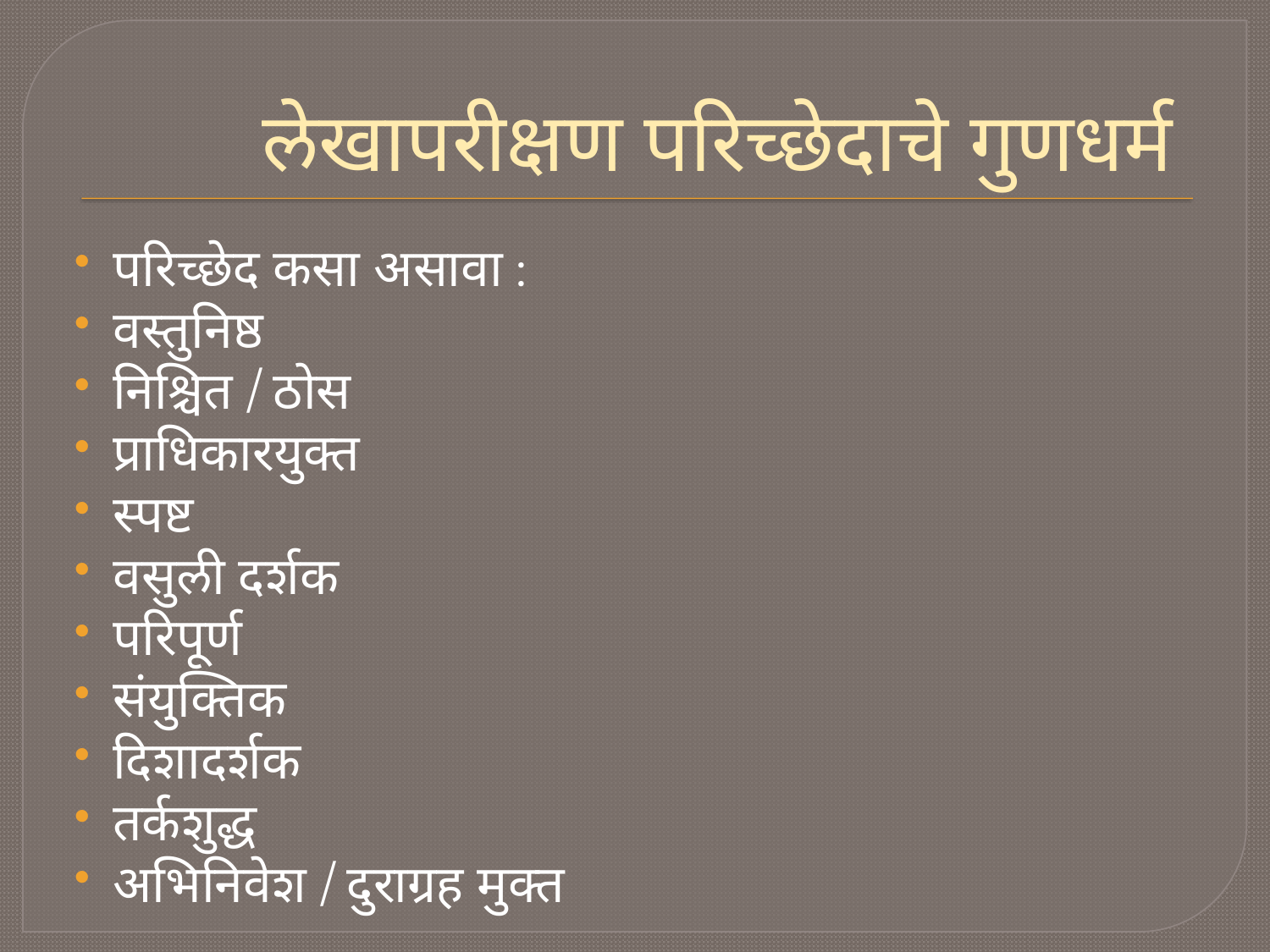

# लेखापरीक्षण परिच्छेदाचे गुणधर्म
परिच्छेद कसा असावा :
वस्तुनिष्ठ
निश्चित / ठोस
प्राधिकारयुक्त
स्पष्ट
वसुली दर्शक
परिपूर्ण
संयुक्तिक
दिशादर्शक
तर्कशुद्ध
अभिनिवेश / दुराग्रह मुक्त